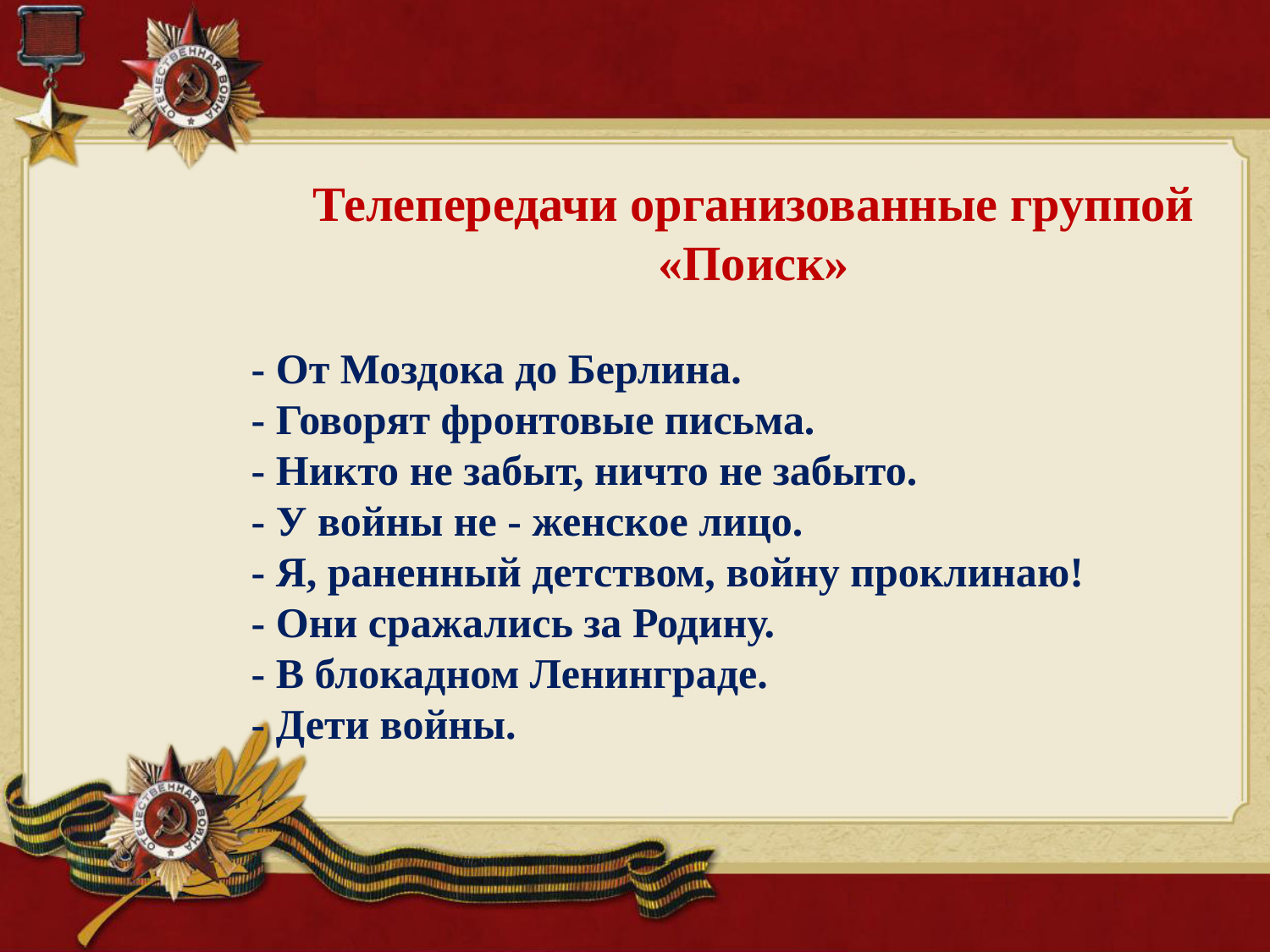

Телепередачи организованные группой «Поиск»

- От Моздока до Берлина.
- Говорят фронтовые письма.
- Никто не забыт, ничто не забыто.
- У войны не - женское лицо.
- Я, раненный детством, войну проклинаю!
- Они сражались за Родину.
- В блокадном Ленинграде.
- Дети войны.